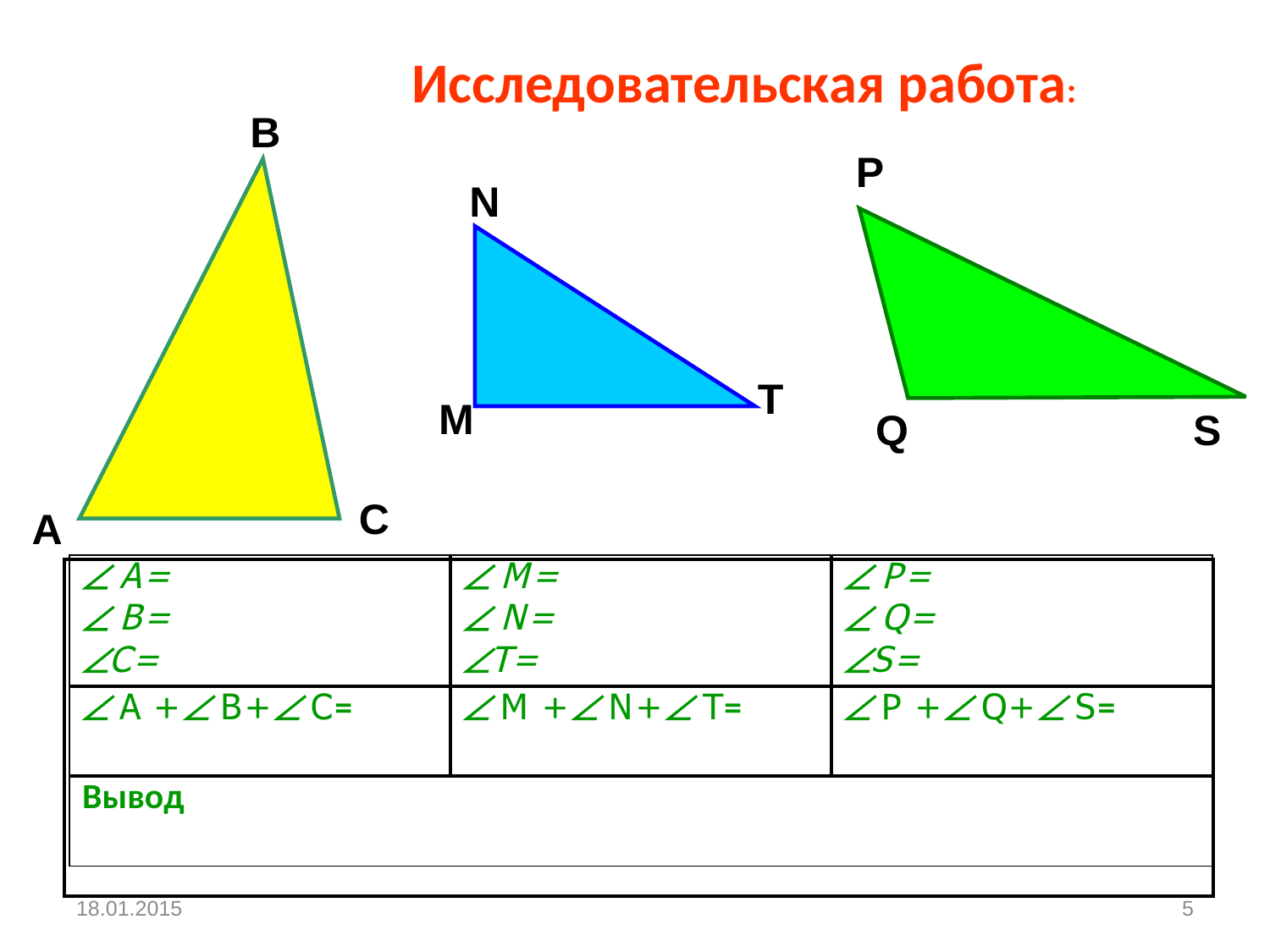

Исследовательская работа:
B

C
А
P
Q
S

N

M
T

| ∠ A= ∠ B= ∠C= | ∠ M= ∠ N= ∠T= | ∠ P= ∠ Q= ∠S= |
| --- | --- | --- |
| ∠ А +∠ В+∠ С= | ∠ M +∠ N+∠ T= | ∠ P +∠ Q+∠ S= |
| Вывод |  |  |
|  |
| --- |
18.01.2015
5